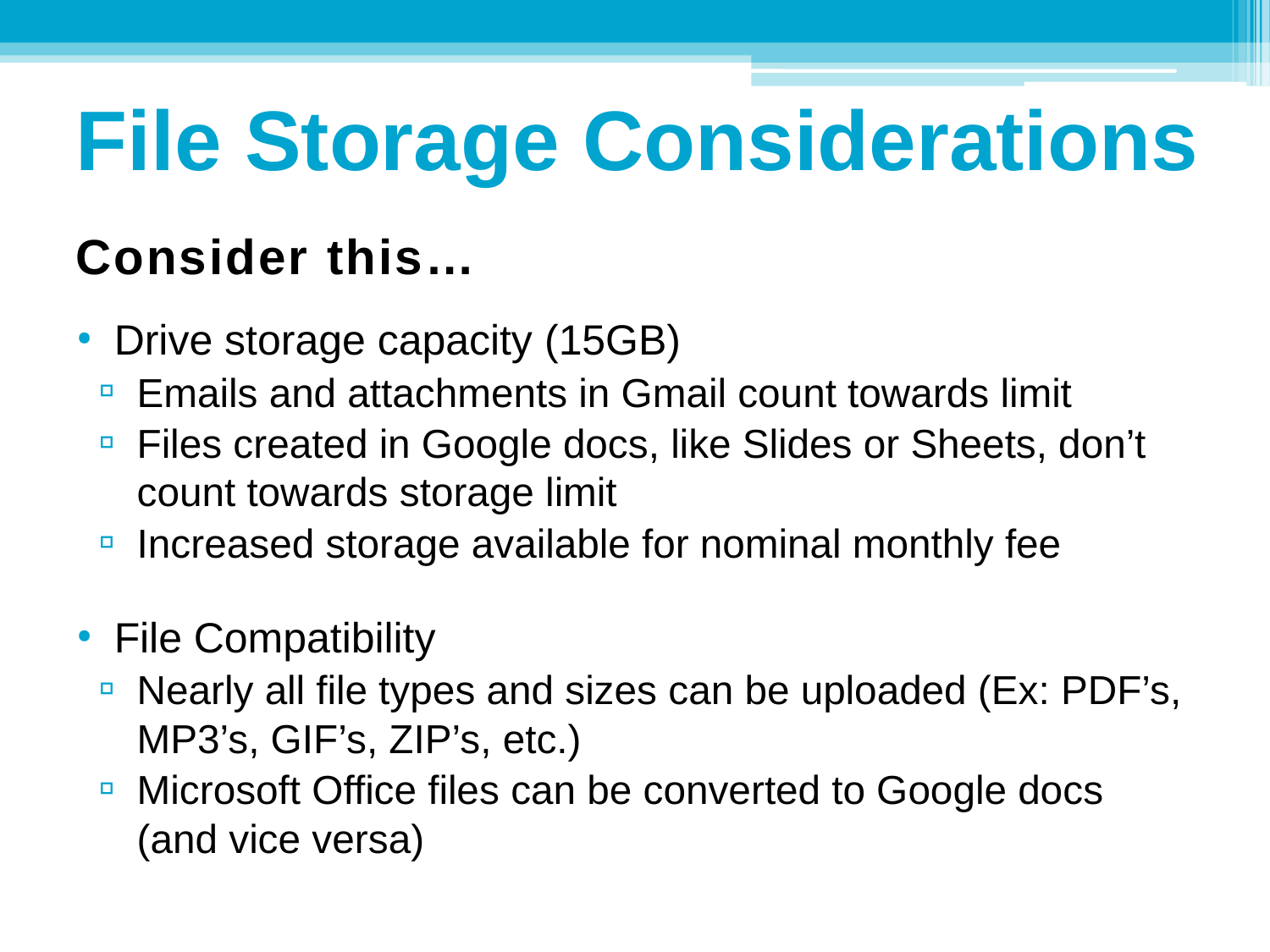

# File Storage Considerations
Consider this…

Drive storage capacity (15GB)
Emails and attachments in Gmail count towards limit
Files created in Google docs, like Slides or Sheets, don’t count towards storage limit
Increased storage available for nominal monthly fee

File Compatibility
Nearly all file types and sizes can be uploaded (Ex: PDF’s, MP3’s, GIF’s, ZIP’s, etc.)
Microsoft Office files can be converted to Google docs (and vice versa)